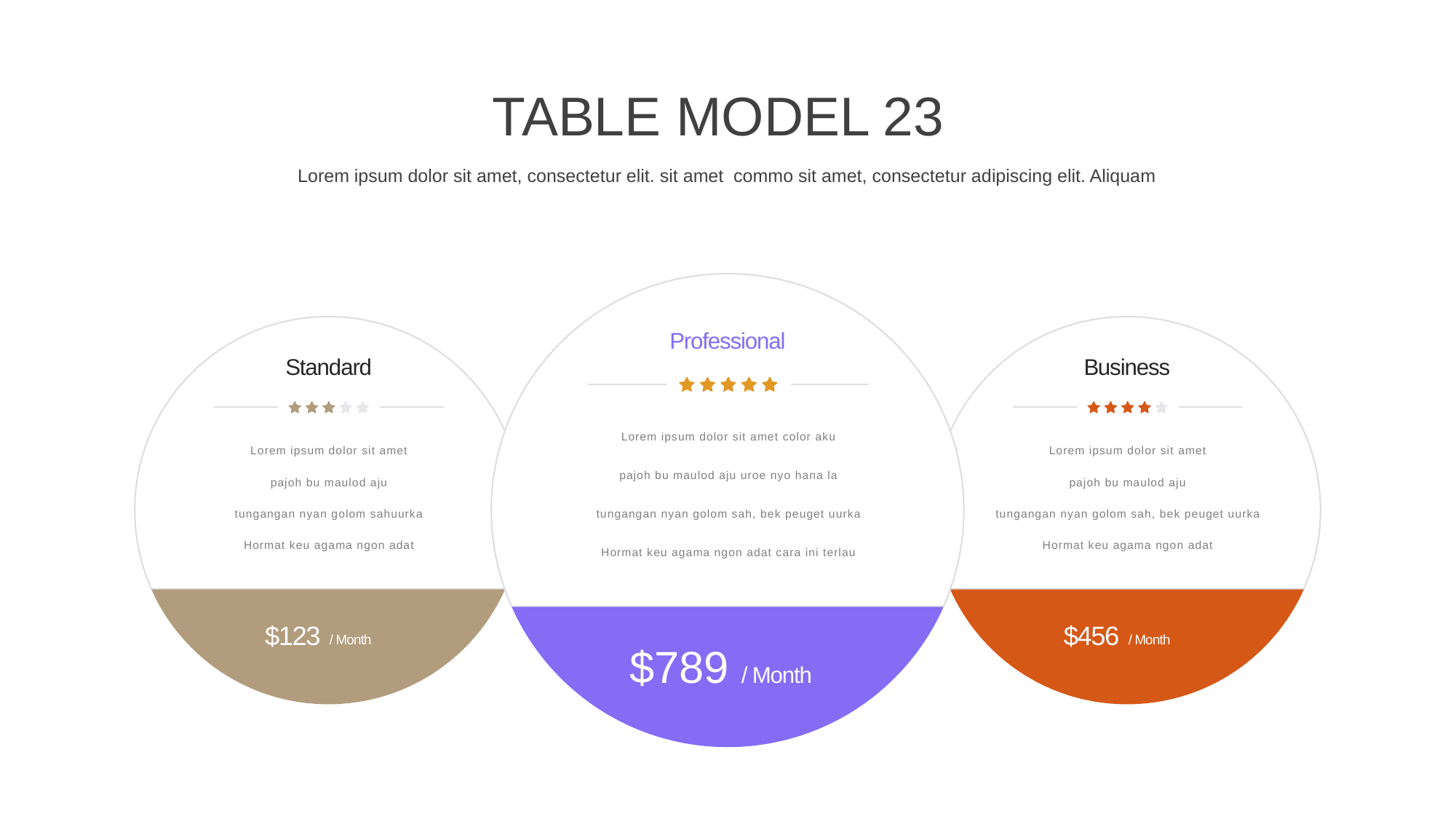

TABLE MODEL 23
Lorem ipsum dolor sit amet, consectetur elit. sit amet  commo sit amet, consectetur adipiscing elit. Aliquam

Professional
Standard
Business

Lorem ipsum dolor sit amet color aku
Lorem ipsum dolor sit amet
Lorem ipsum dolor sit amet
pajoh bu maulod aju uroe nyo hana la
pajoh bu maulod aju
pajoh bu maulod aju
tungangan nyan golom sahuurka
tungangan nyan golom sah, bek peuget uurka
tungangan nyan golom sah, bek peuget uurka
Hormat keu agama ngon adat
Hormat keu agama ngon adat
Hormat keu agama ngon adat cara ini terlau

$123
$456
/ Month
/ Month
$789
/ Month